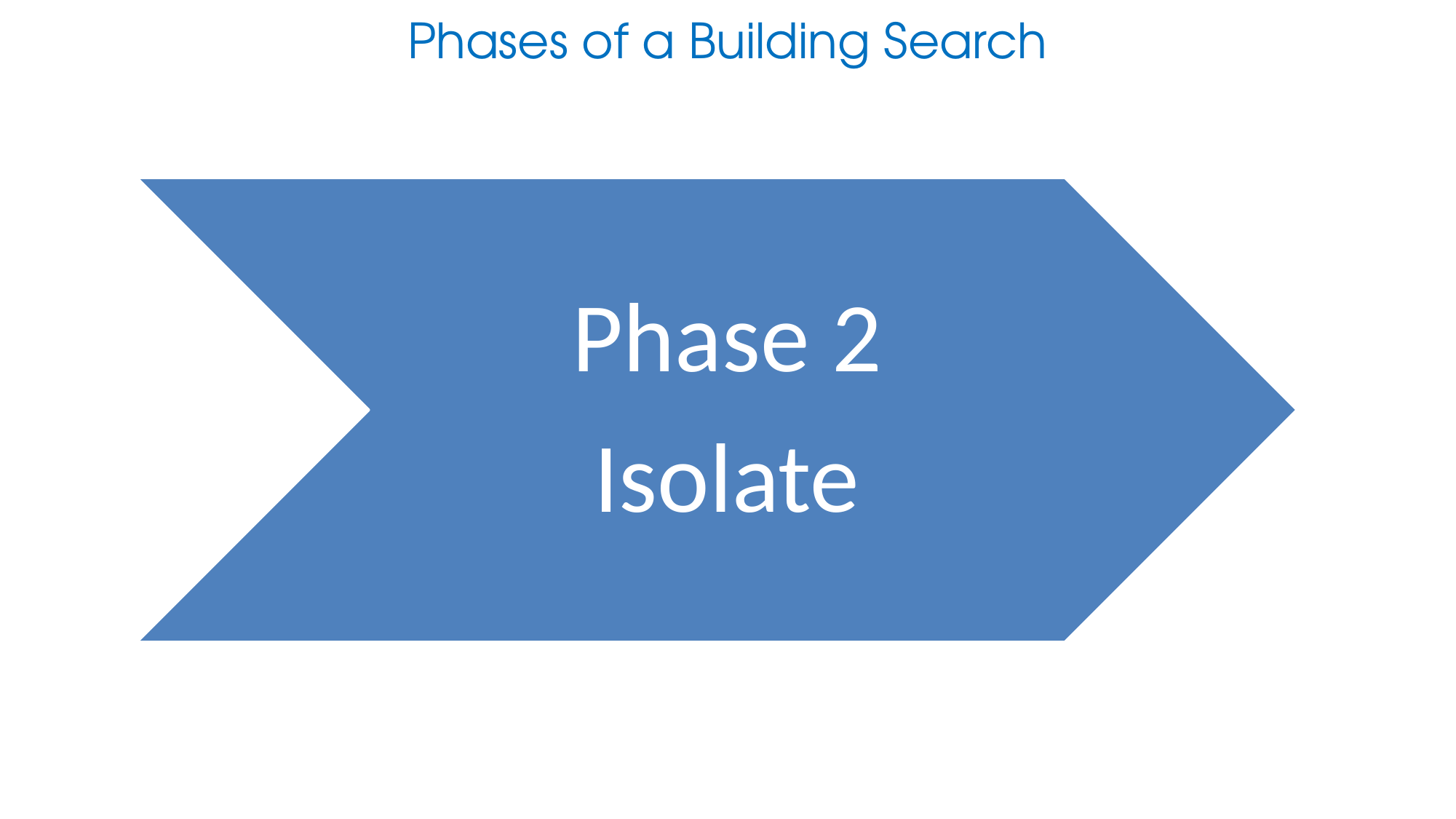

# Phases of a Building Search

Phase 2
Isolate